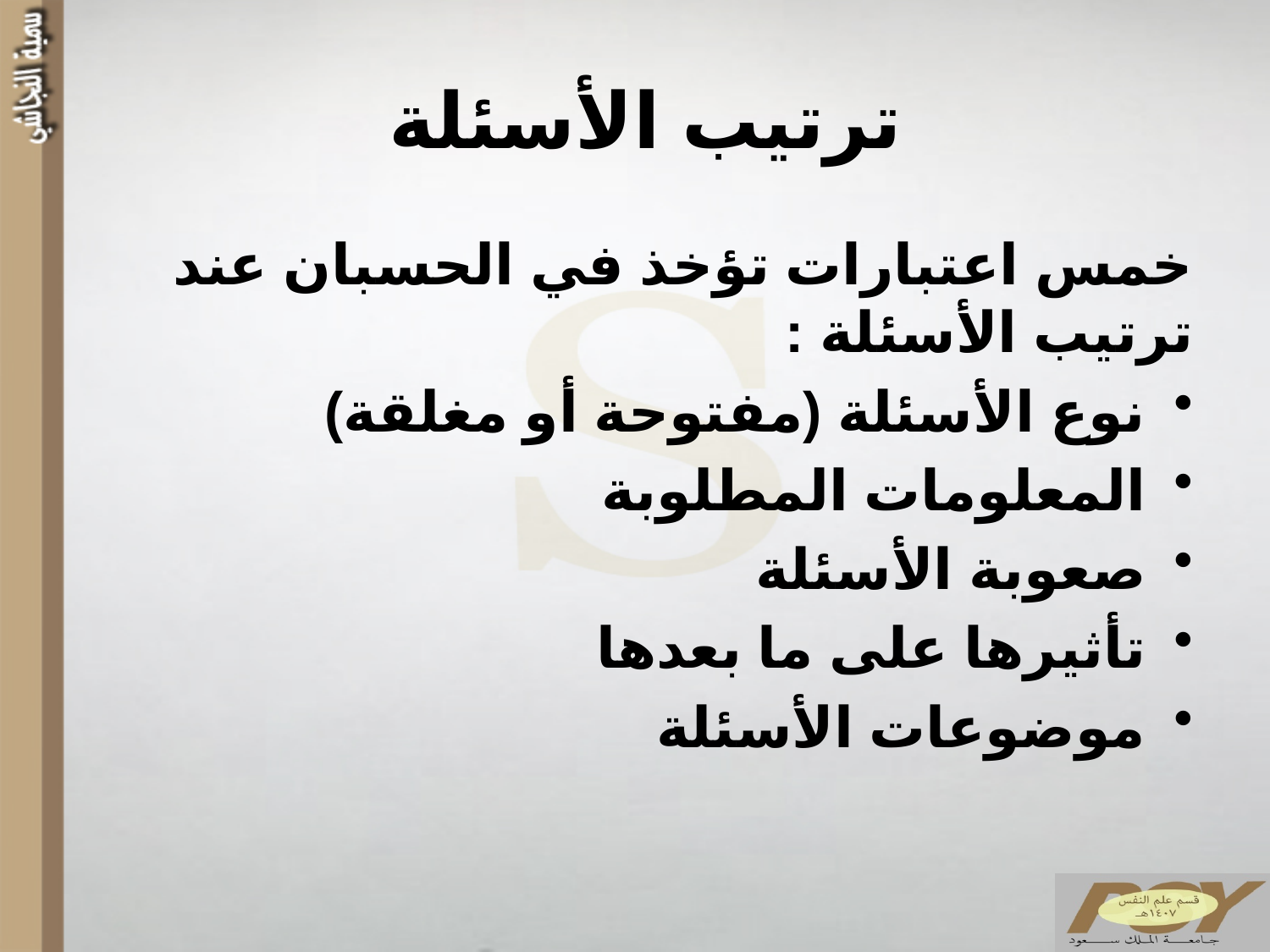

# ترتيب الأسئلة
خمس اعتبارات تؤخذ في الحسبان عند ترتيب الأسئلة :
نوع الأسئلة (مفتوحة أو مغلقة)
المعلومات المطلوبة
صعوبة الأسئلة
تأثيرها على ما بعدها
موضوعات الأسئلة